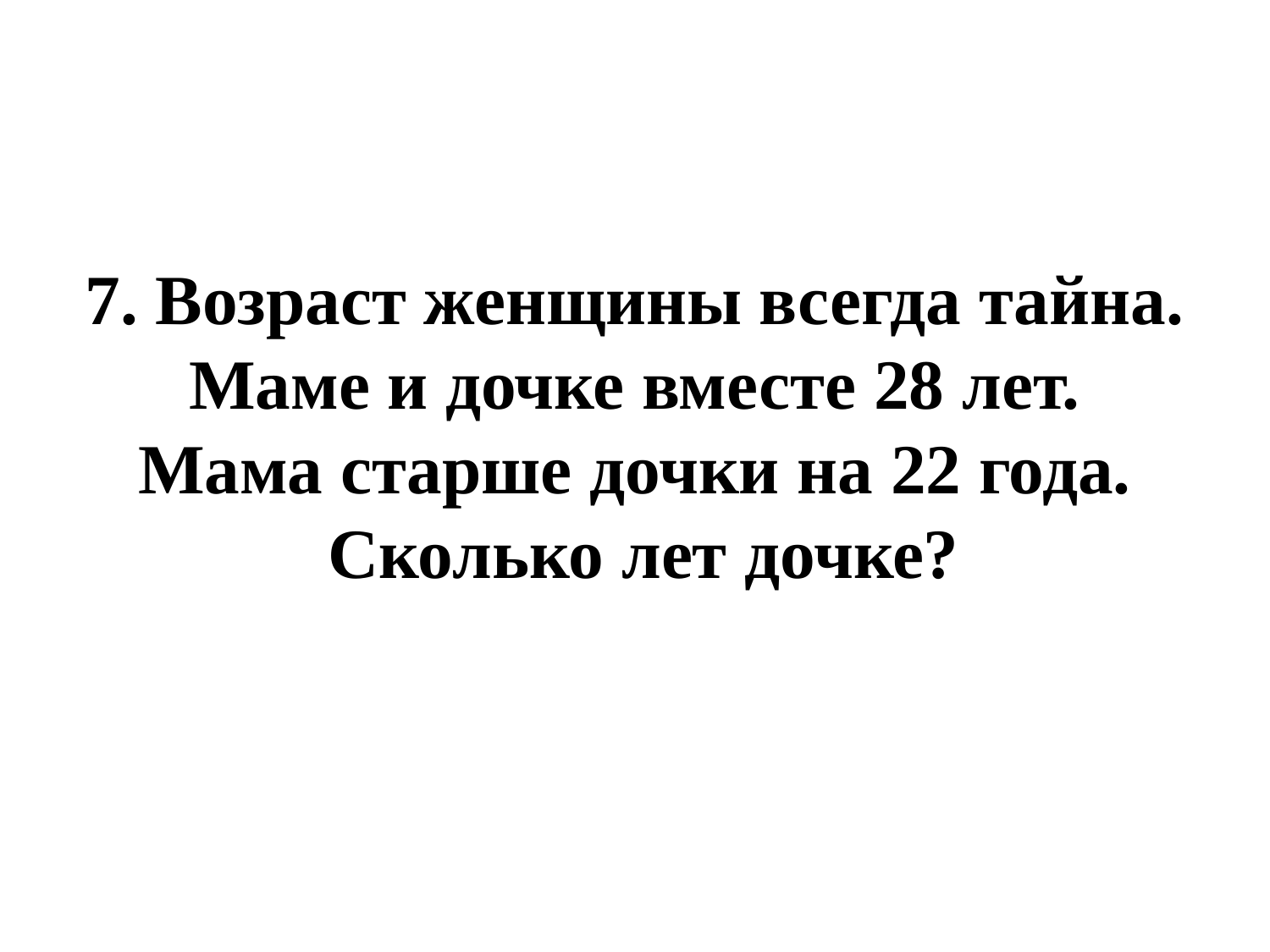

7. Возраст женщины всегда тайна.
Маме и дочке вместе 28 лет.
Мама старше дочки на 22 года.
Сколько лет дочке?